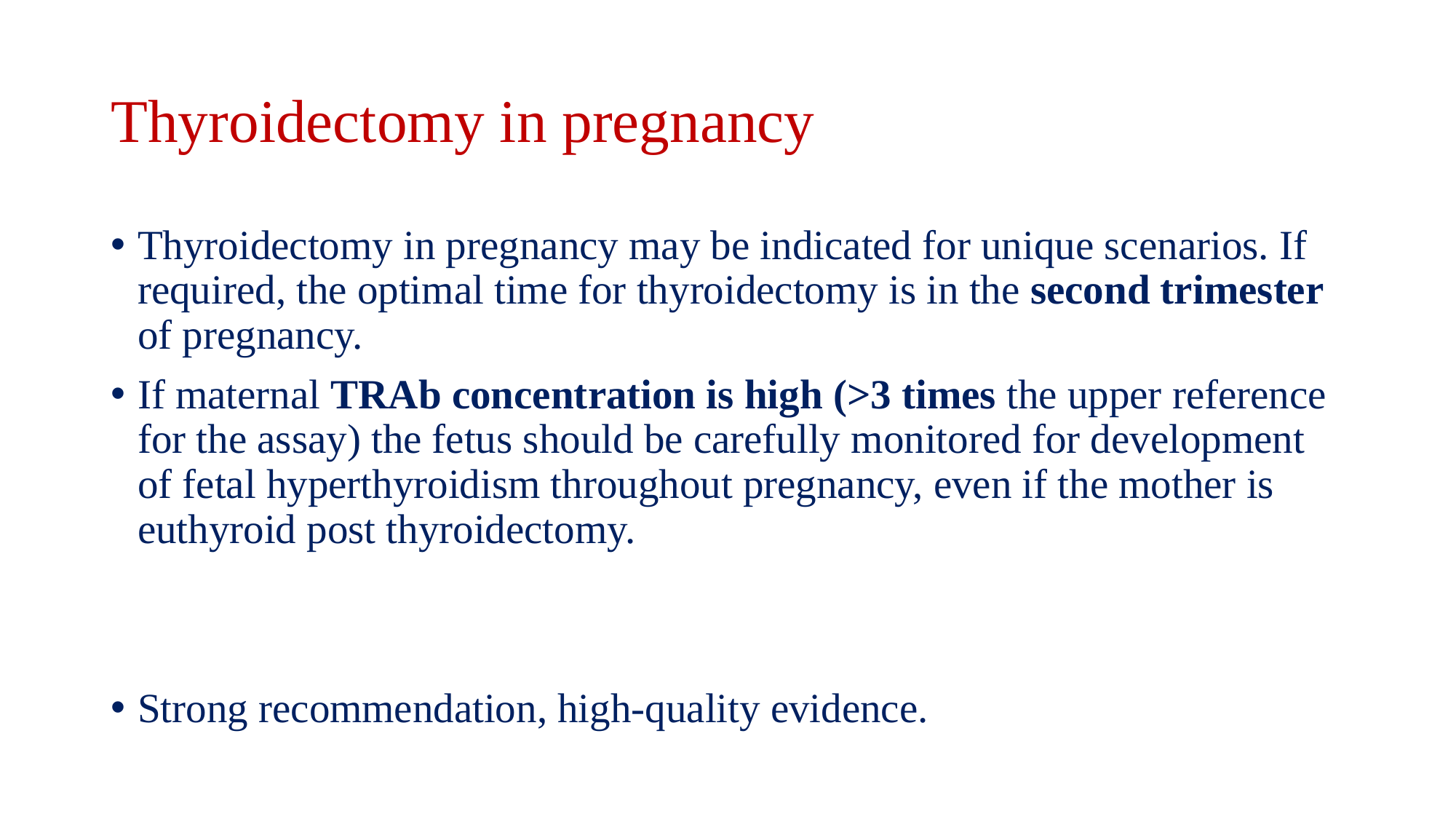

# Thyroidectomy in pregnancy
Thyroidectomy in pregnancy may be indicated for unique scenarios. If required, the optimal time for thyroidectomy is in the second trimester of pregnancy.
If maternal TRAb concentration is high (>3 times the upper reference for the assay) the fetus should be carefully monitored for development of fetal hyperthyroidism throughout pregnancy, even if the mother is euthyroid post thyroidectomy.

Strong recommendation, high-quality evidence.